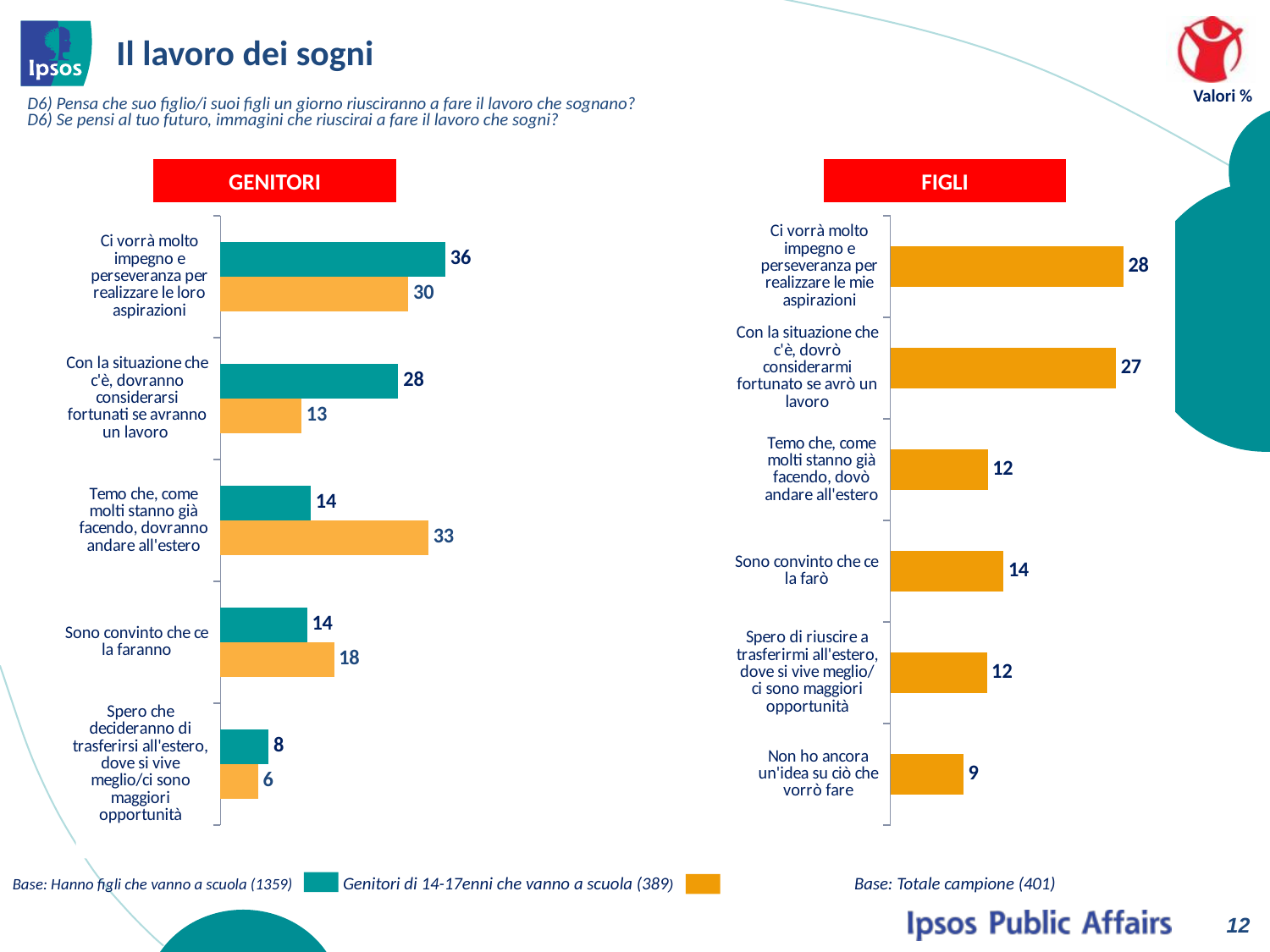

# Il lavoro dei sogni
Valori %
D6) Pensa che suo figlio/i suoi figli un giorno riusciranno a fare il lavoro che sognano?
D6) Se pensi al tuo futuro, immagini che riuscirai a fare il lavoro che sogni?
GENITORI
FIGLI

### Chart

| Category | 2013 | gen |
|---|---|---|
| Ci vorrà molto impegno e perseveranza per realizzare le loro aspirazioni | 35.800000000000004 | 29.9 |
| Con la situazione che c'è, dovranno considerarsi fortunati se avranno un lavoro  | 28.3 | 12.9 |
| Temo che, come molti stanno già facendo, dovranno andare all'estero | 14.4 | 33.1 |
| Sono convinto che ce la faranno | 13.8 | 18.1 |
| Spero che decideranno di trasferirsi all'estero, dove si vive meglio/ci sono maggiori opportunità | 7.7 | 6.0 |

### Chart

| Category | 2013 |
|---|---|
| Ci vorrà molto impegno e perseveranza per realizzare le mie aspirazioni | 27.8 |
| Con la situazione che c'è, dovrò considerarmi fortunato se avrò un lavoro | 26.9 |
| Temo che, come molti stanno già facendo, dovò andare all'estero | 11.6 |
| Sono convinto che ce la farò | 13.5 |
| Spero di riuscire a trasferirmi all'estero, dove si vive meglio/ci sono maggiori opportunità | 11.5 |
| Non ho ancora un'idea su ciò che vorrò fare | 8.700000000000001 |
Base: Hanno figli che vanno a scuola (1359)              Genitori di 14-17enni che vanno a scuola (389)

Base: Totale campione (401)
12